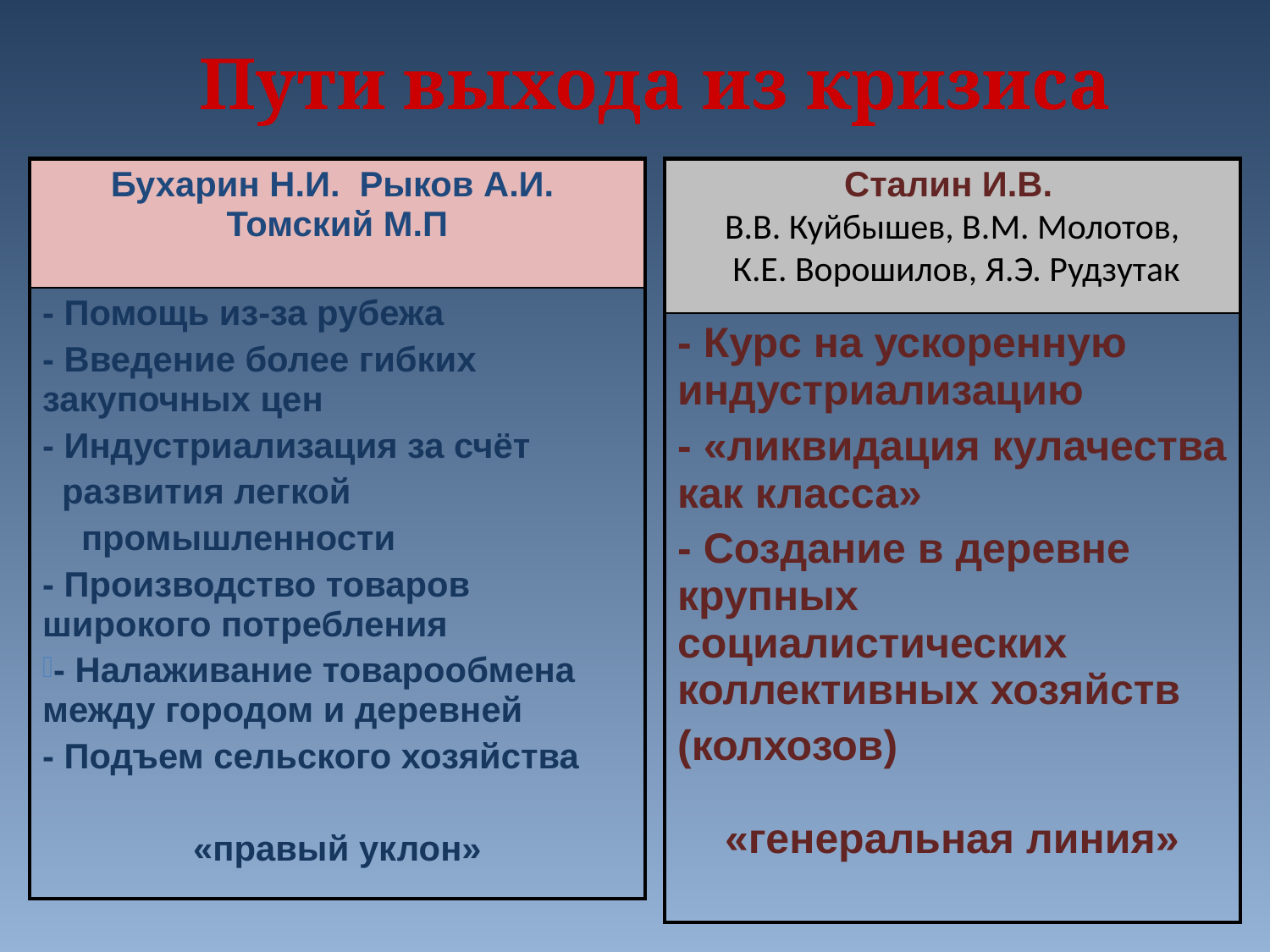

# Пути выхода из кризиса
| Бухарин Н.И. Рыков А.И. Томский М.П |
| --- |
| - Помощь из-за рубежа - Введение более гибких закупочных цен - Индустриализация за счёт развития легкой промышленности - Производство товаров широкого потребления - Налаживание товарообмена между городом и деревней - Подъем сельского хозяйства «правый уклон» |
| Сталин И.В. В.В. Куйбышев, В.М. Молотов, К.Е. Ворошилов, Я.Э. Рудзутак |
| --- |
| - Курс на ускоренную индустриализацию - «ликвидация кулачества как класса» - Создание в деревне крупных социалистических коллективных хозяйств (колхозов) «генеральная линия» |